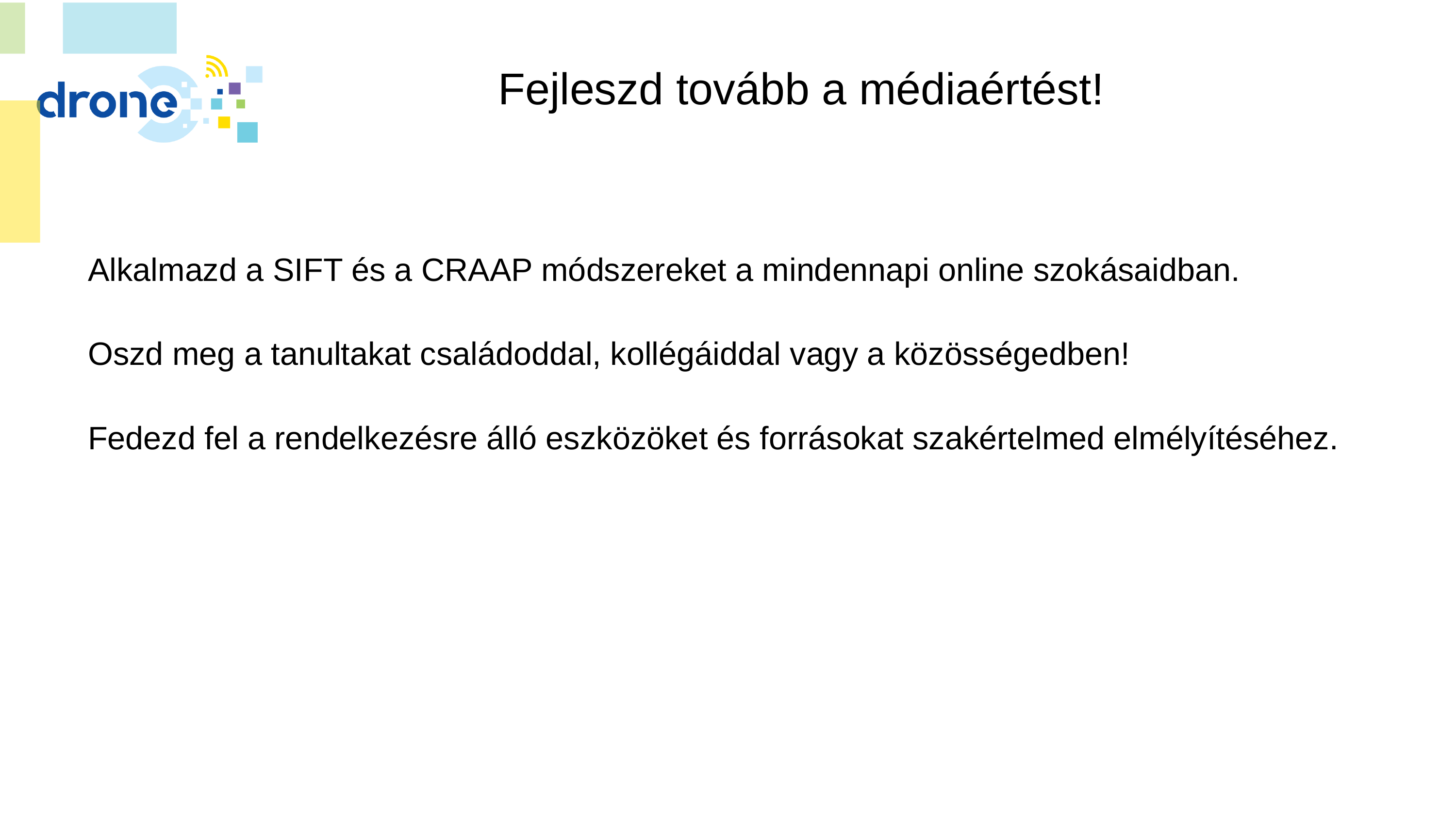

# Fejleszd tovább a médiaértést!

Alkalmazd a SIFT és a CRAAP módszereket a mindennapi online szokásaidban.
Oszd meg a tanultakat családoddal, kollégáiddal vagy a közösségedben!
Fedezd fel a rendelkezésre álló eszközöket és forrásokat szakértelmed elmélyítéséhez.